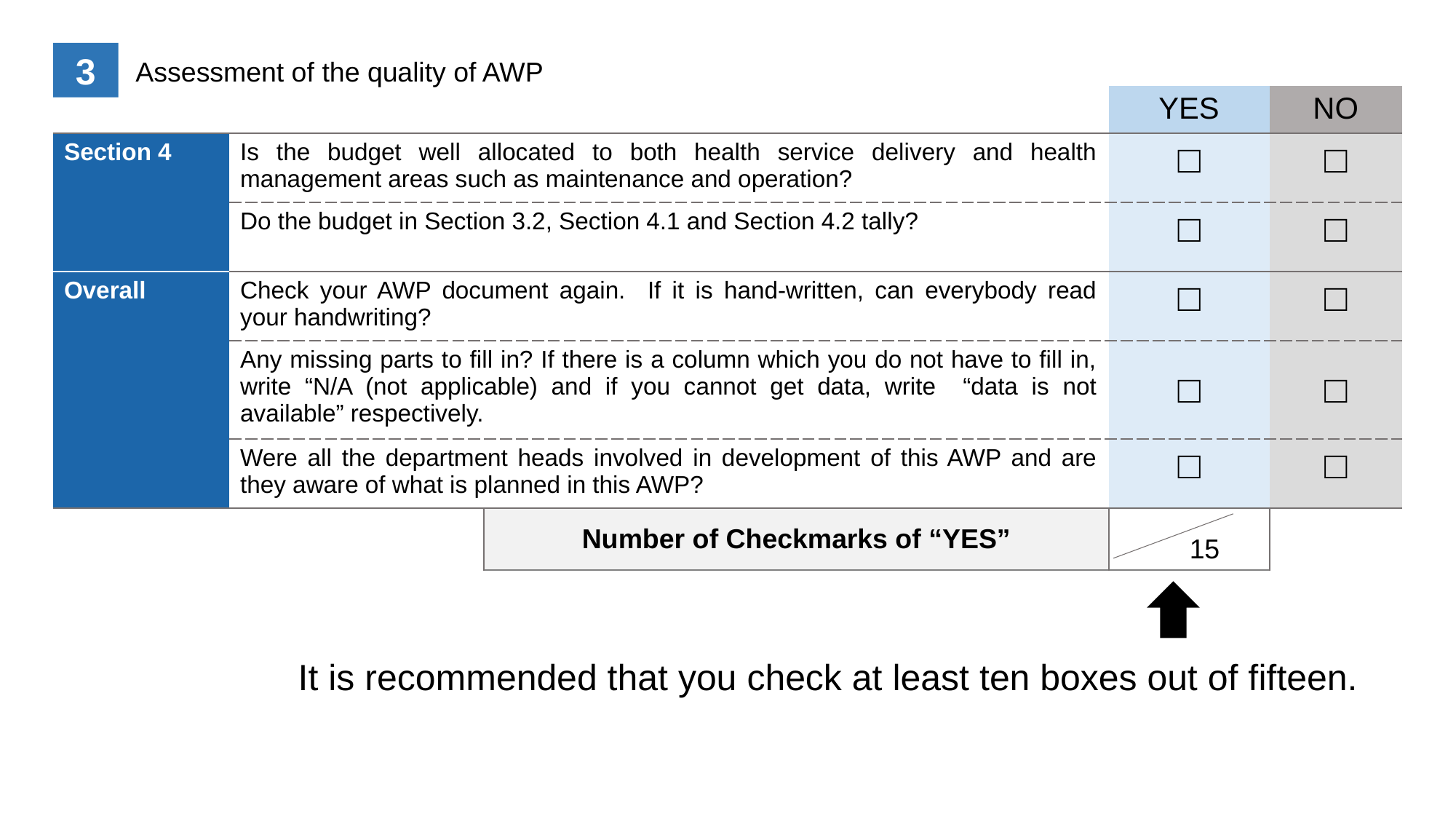

3
Assessment of the quality of AWP
|  |  |  |  | YES | NO |
| --- | --- | --- | --- | --- | --- |
| Section 4 | Is the budget well allocated to both health service delivery and health management areas such as maintenance and operation? |  |  | □ | □ |
|  | Do the budget in Section 3.2, Section 4.1 and Section 4.2 tally? |  |  | □ | □ |
| Overall | Check your AWP document again. If it is hand-written, can everybody read your handwriting? |  |  | □ | □ |
|  | Any missing parts to fill in? If there is a column which you do not have to fill in, write “N/A (not applicable) and if you cannot get data, write “data is not available” respectively. |  |  | □ | □ |
|  | Were all the department heads involved in development of this AWP and are they aware of what is planned in this AWP? |  |  | □ | □ |
|  |  |  | Number of Checkmarks of “YES” |  |  |
15

It is recommended that you check at least ten boxes out of fifteen.